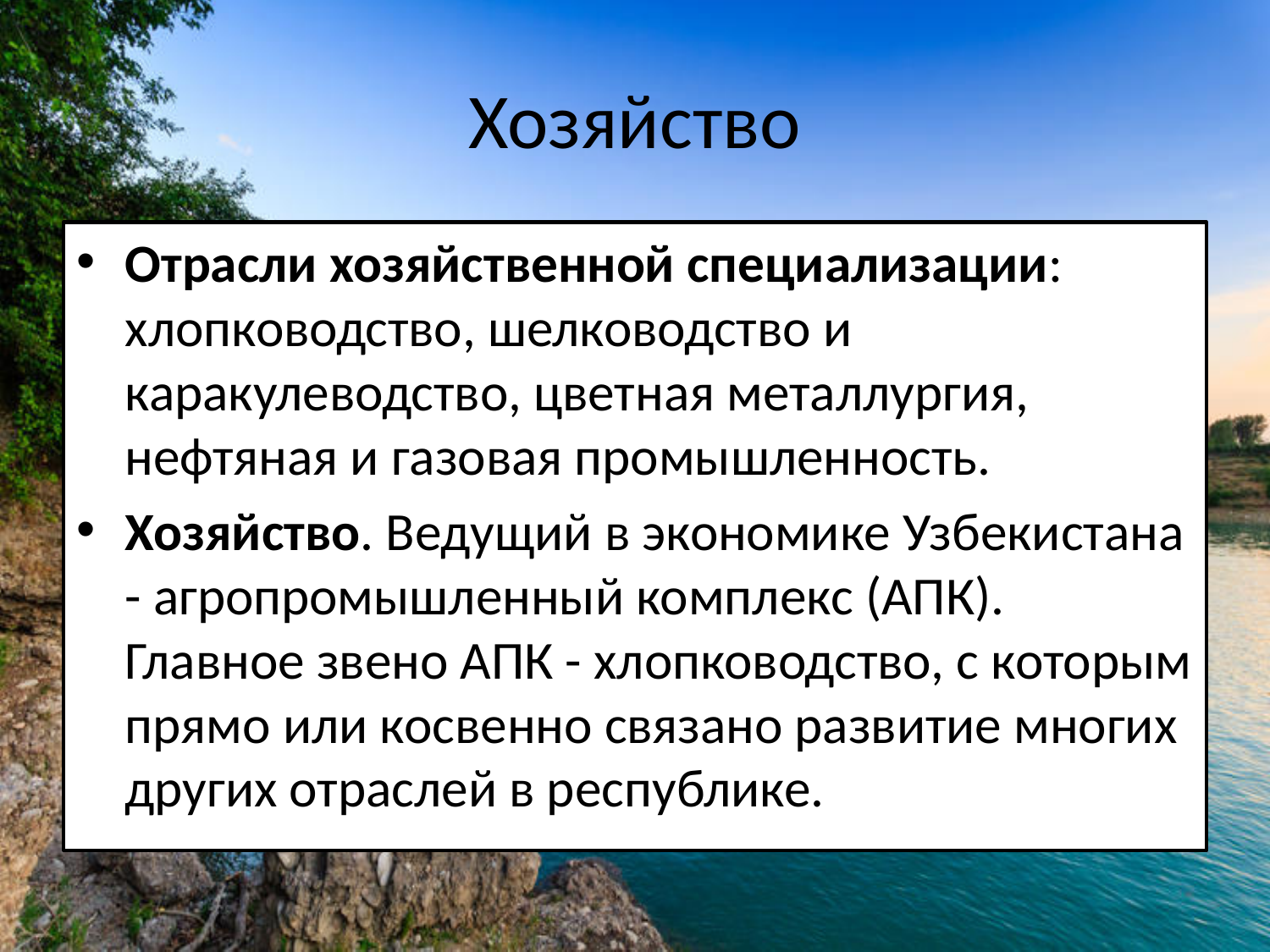

# Хозяйство
Отрасли хозяйственной специализации: хлопководство, шелководство и каракулеводство, цветная металлургия, нефтяная и газовая промышленность.
Хозяйство. Ведущий в экономике Узбекистана - агропромышленный комплекс (АПК). Главное звено АПК - хлопководство, с которым прямо или косвенно связано развитие многих других отраслей в республике.